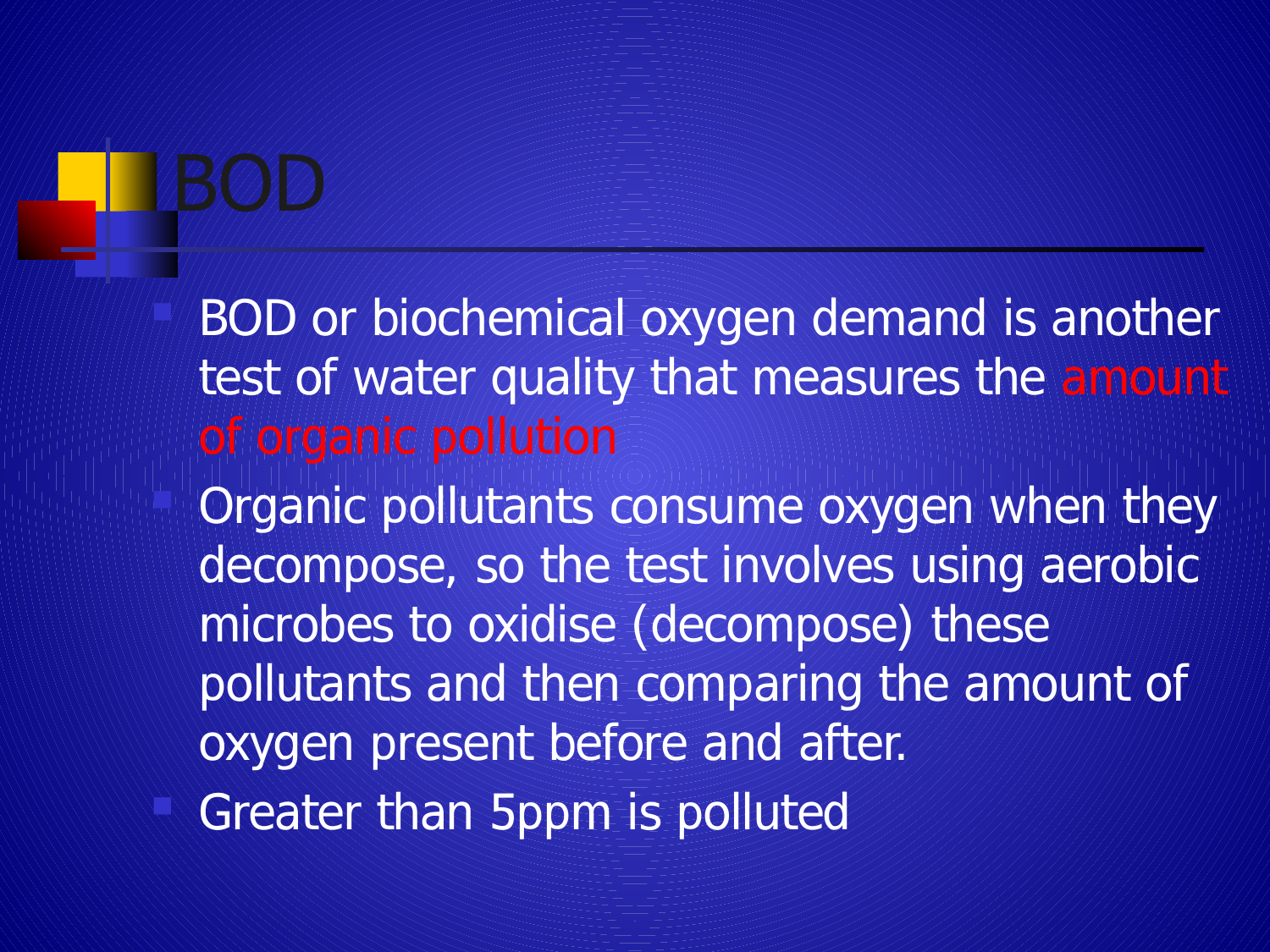

# BOD
BOD or biochemical oxygen demand is another test of water quality that measures the amount of organic pollution
Organic pollutants consume oxygen when they decompose, so the test involves using aerobic microbes to oxidise (decompose) these pollutants and then comparing the amount of oxygen present before and after.
Greater than 5ppm is polluted